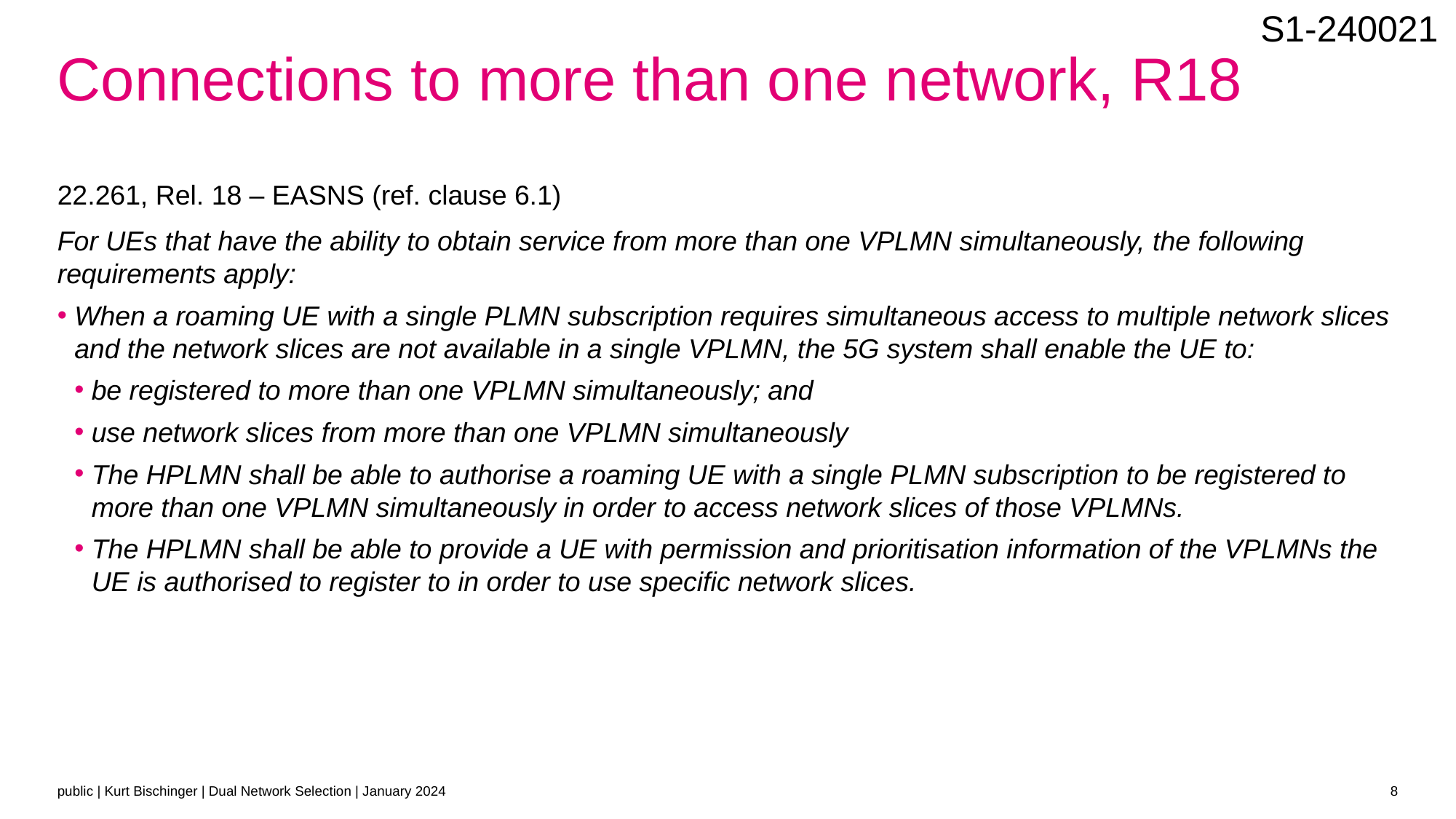

# Connections to more than one network, R18
22.261, Rel. 18 – EASNS (ref. clause 6.1)
For UEs that have the ability to obtain service from more than one VPLMN simultaneously, the following requirements apply:
When a roaming UE with a single PLMN subscription requires simultaneous access to multiple network slices and the network slices are not available in a single VPLMN, the 5G system shall enable the UE to:
be registered to more than one VPLMN simultaneously; and
use network slices from more than one VPLMN simultaneously
The HPLMN shall be able to authorise a roaming UE with a single PLMN subscription to be registered to more than one VPLMN simultaneously in order to access network slices of those VPLMNs.
The HPLMN shall be able to provide a UE with permission and prioritisation information of the VPLMNs the UE is authorised to register to in order to use specific network slices.

public | Kurt Bischinger | Dual Network Selection | January 2024
8